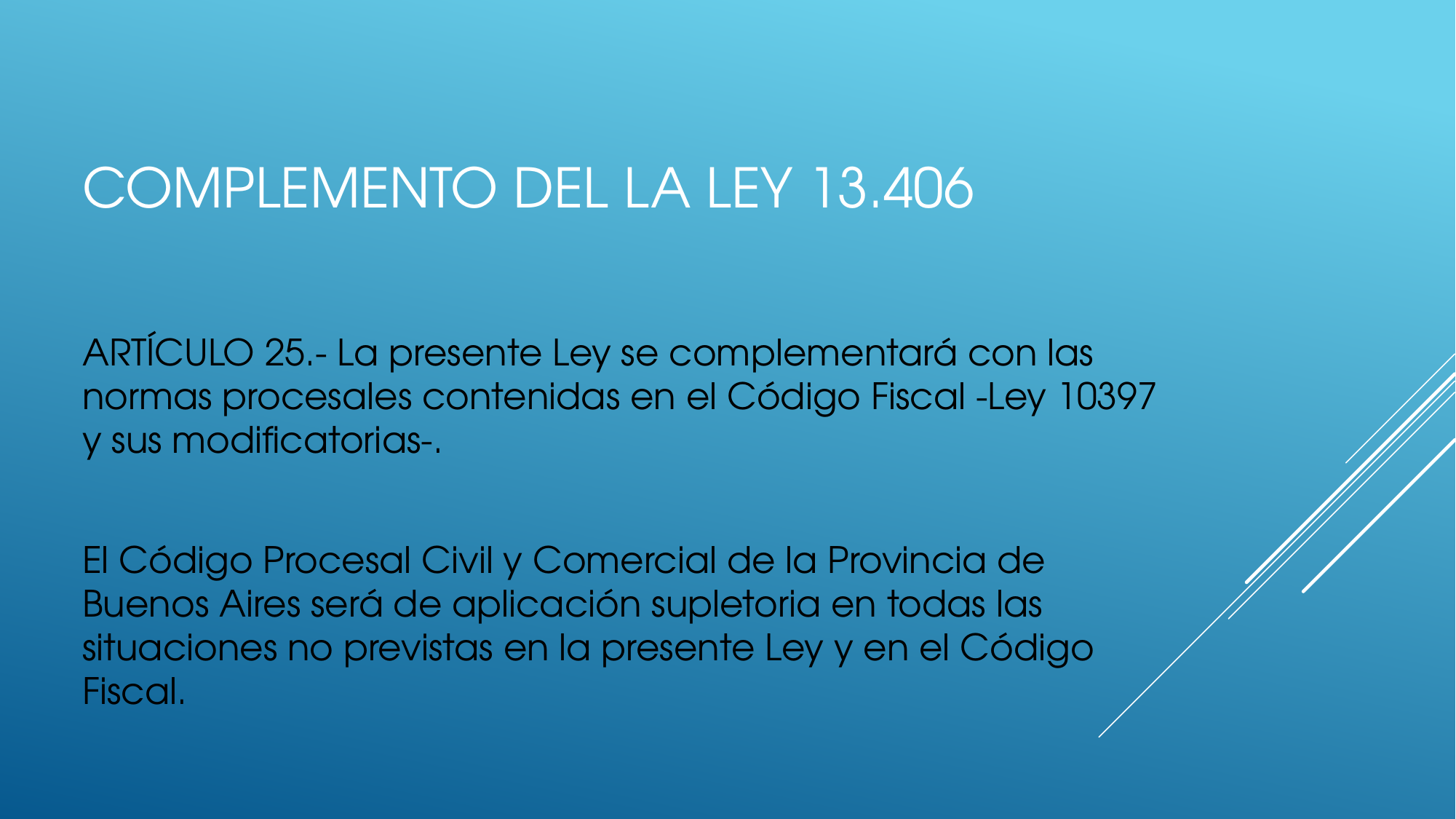

# Complemento del la ley 13.406
ARTÍCULO 25.- La presente Ley se complementará con las normas procesales contenidas en el Código Fiscal -Ley 10397 y sus modificatorias-.

El Código Procesal Civil y Comercial de la Provincia de Buenos Aires será de aplicación supletoria en todas las situaciones no previstas en la presente Ley y en el Código Fiscal.